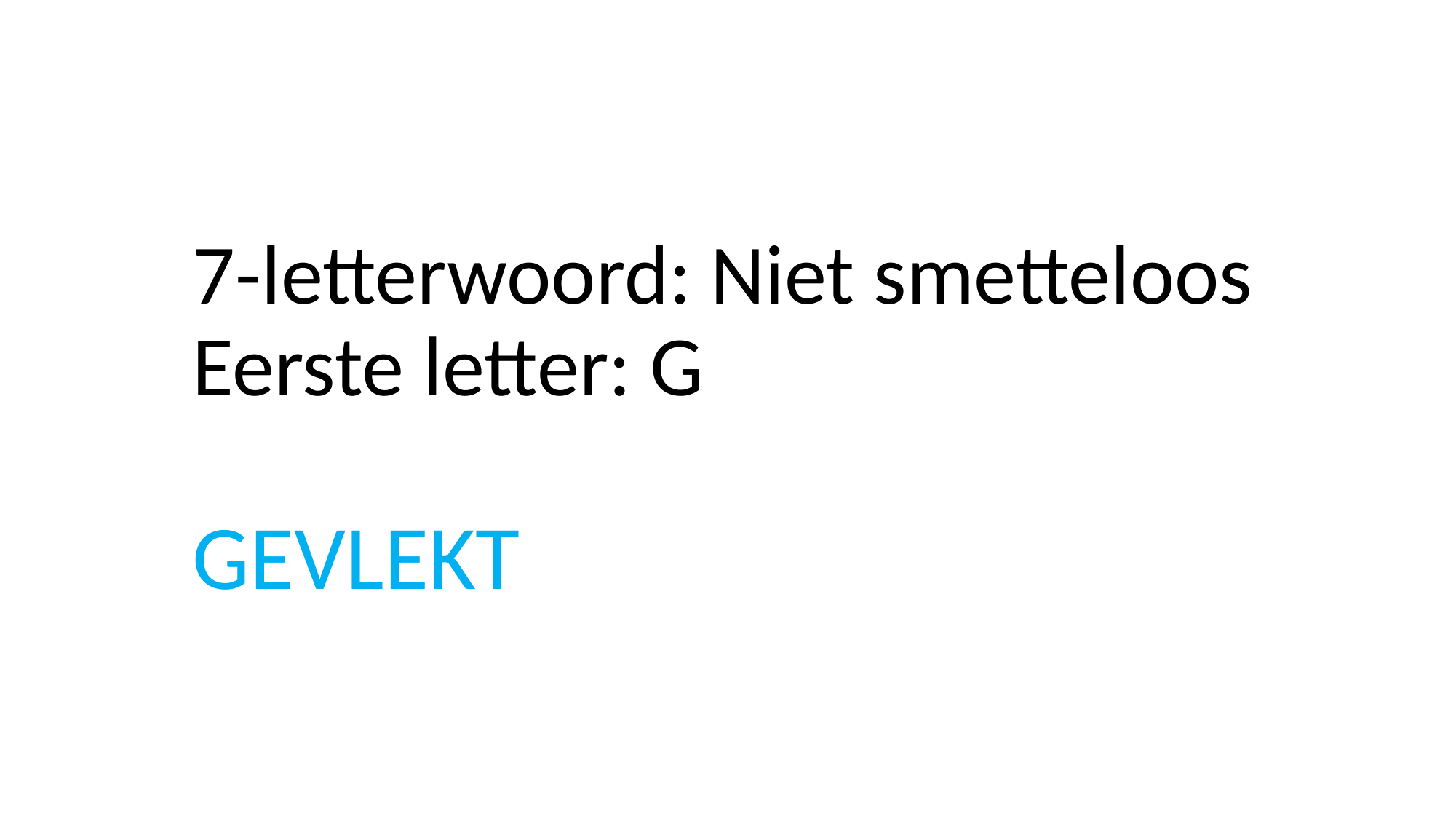

# 7-letterwoord: Niet smetteloos Eerste letter: G
GEVLEKT